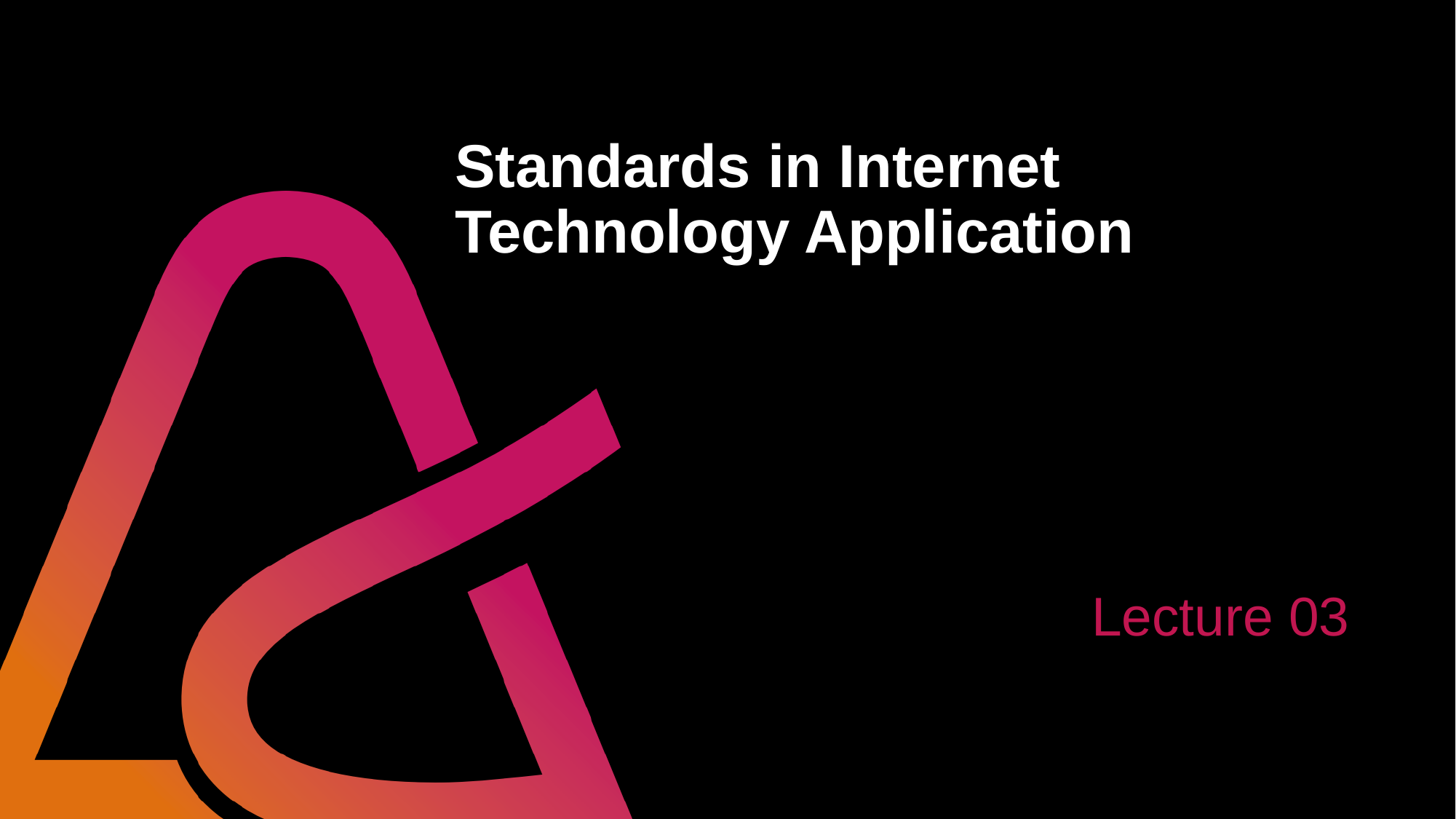

# Standards in Internet Technology Application
Lecture 03